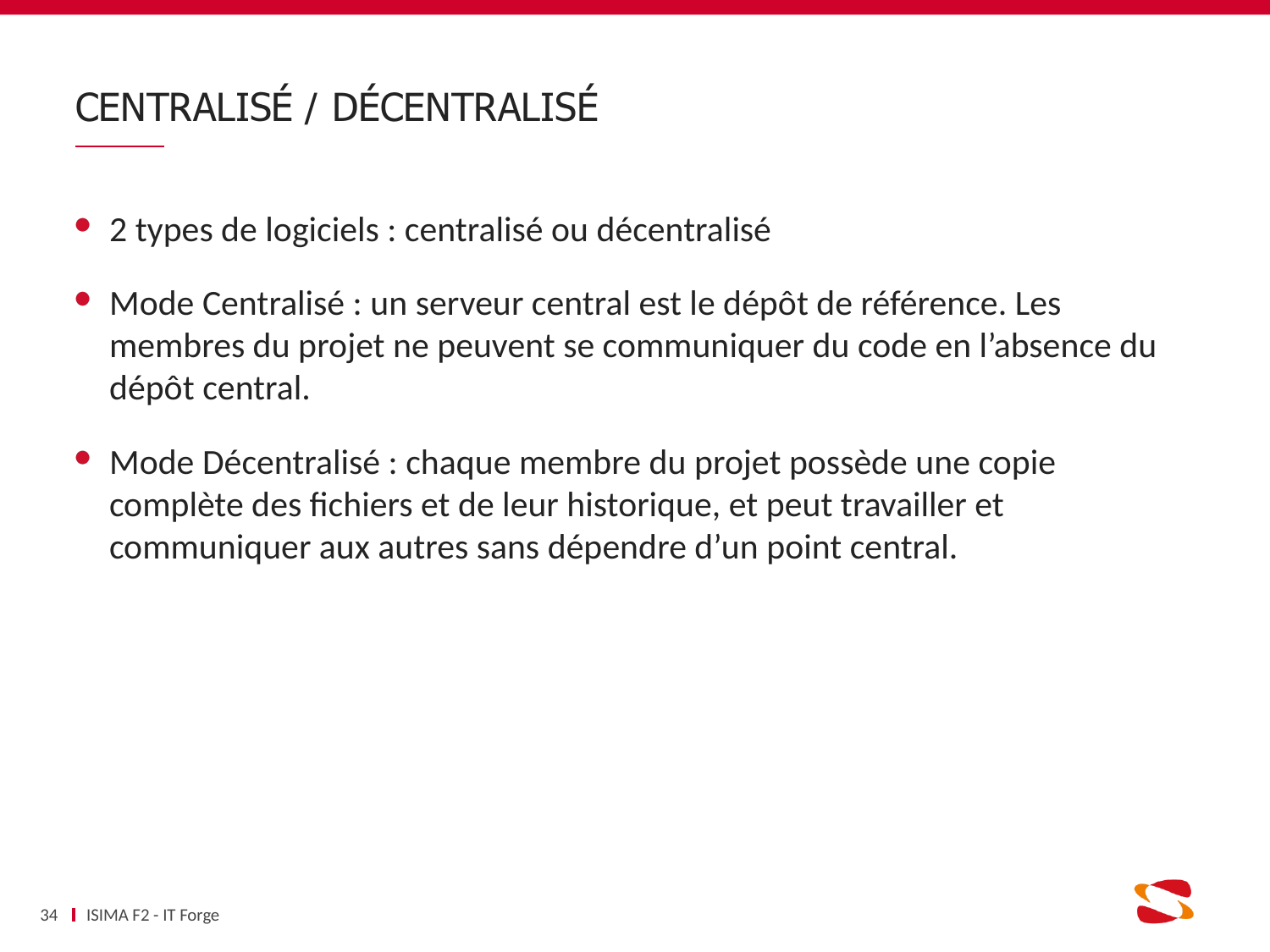

# Centralisé / décentralisé
2 types de logiciels : centralisé ou décentralisé
Mode Centralisé : un serveur central est le dépôt de référence. Les membres du projet ne peuvent se communiquer du code en l’absence du dépôt central.
Mode Décentralisé : chaque membre du projet possède une copie complète des fichiers et de leur historique, et peut travailler et communiquer aux autres sans dépendre d’un point central.
34
ISIMA F2 - IT Forge